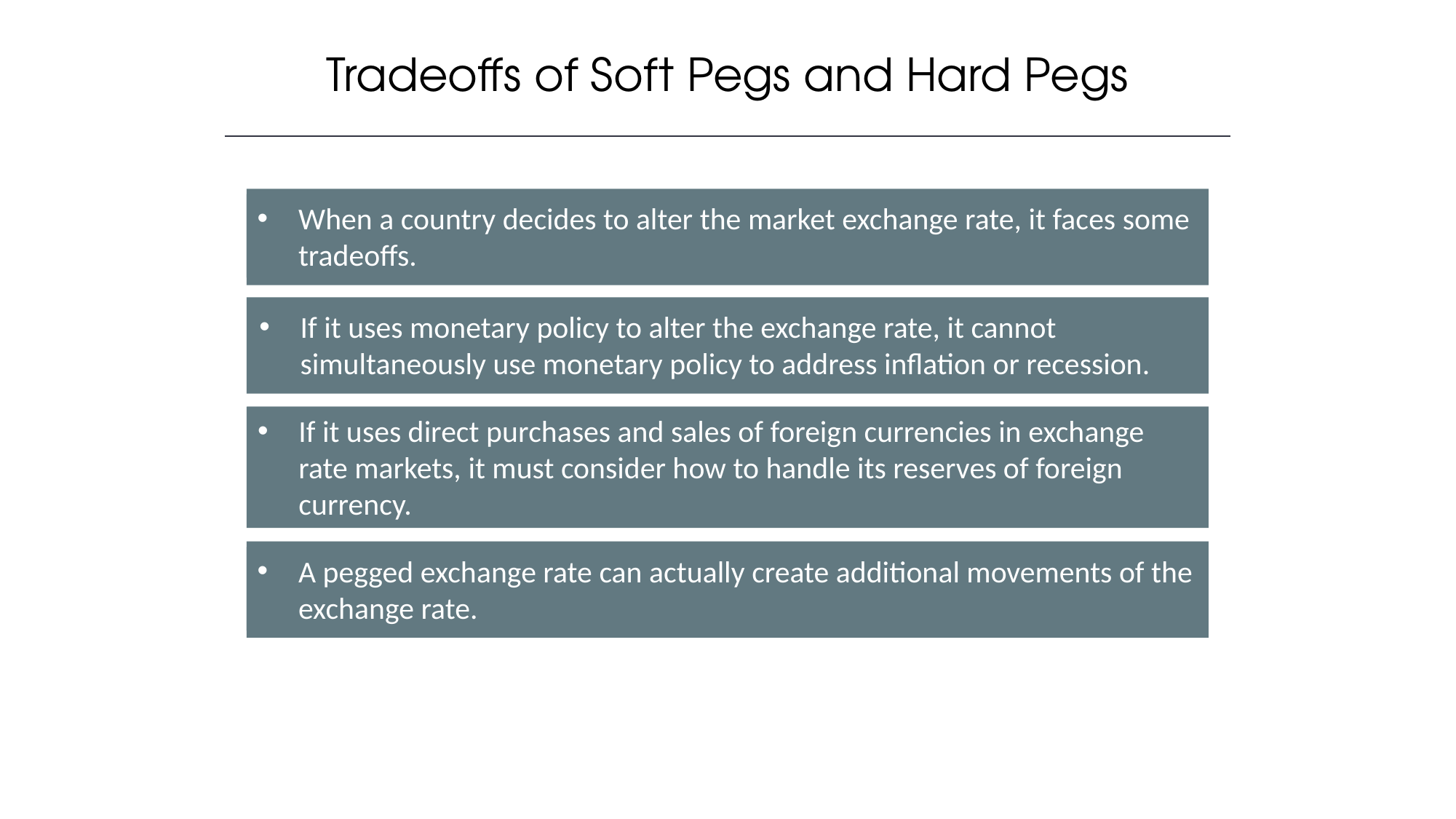

Tradeoffs of Soft Pegs and Hard Pegs
HAWKES LEARNING

When a country decides to alter the market exchange rate, it faces some tradeoffs.

If it uses monetary policy to alter the exchange rate, it cannot simultaneously use monetary policy to address inflation or recession.
If it uses direct purchases and sales of foreign currencies in exchange rate markets, it must consider how to handle its reserves of foreign currency.

A pegged exchange rate can actually create additional movements of the exchange rate.